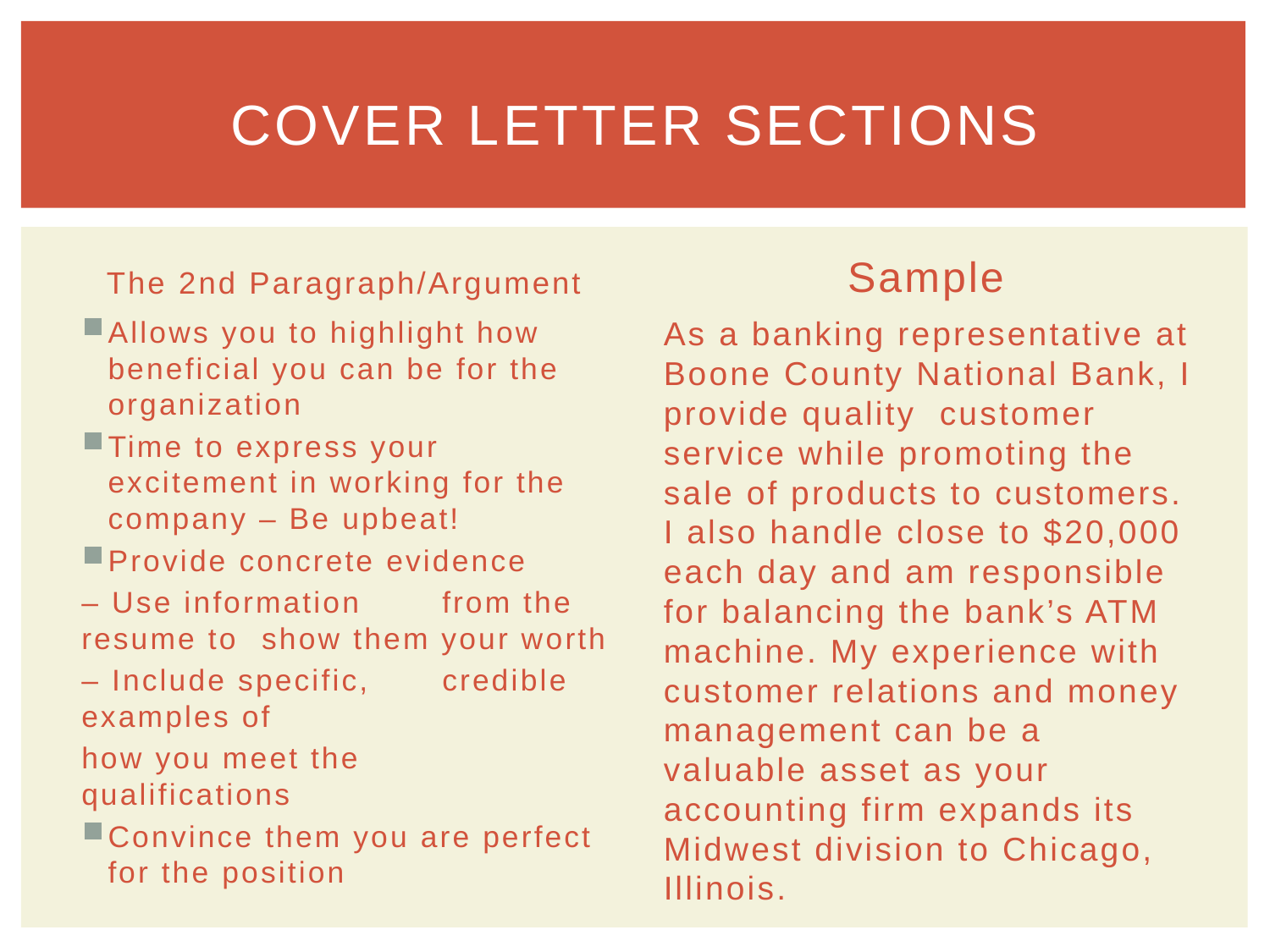

# Cover letter Sections
The 2nd Paragraph/Argument
Sample
Allows you to highlight how beneficial you can be for the organization
Time to express your excitement in working for the company – Be upbeat!
Provide concrete evidence
	– Use information 	from the resume to 	show them your worth
	– Include specific, 	credible examples of
	how you meet the 	qualifications
Convince them you are perfect for the position

As a banking representative at Boone County National Bank, I provide quality  customer service while promoting the sale of products to customers. I also handle close to $20,000 each day and am responsible for balancing the bank’s ATM machine. My experience with customer relations and money management can be a valuable asset as your accounting firm expands its Midwest division to Chicago, Illinois.